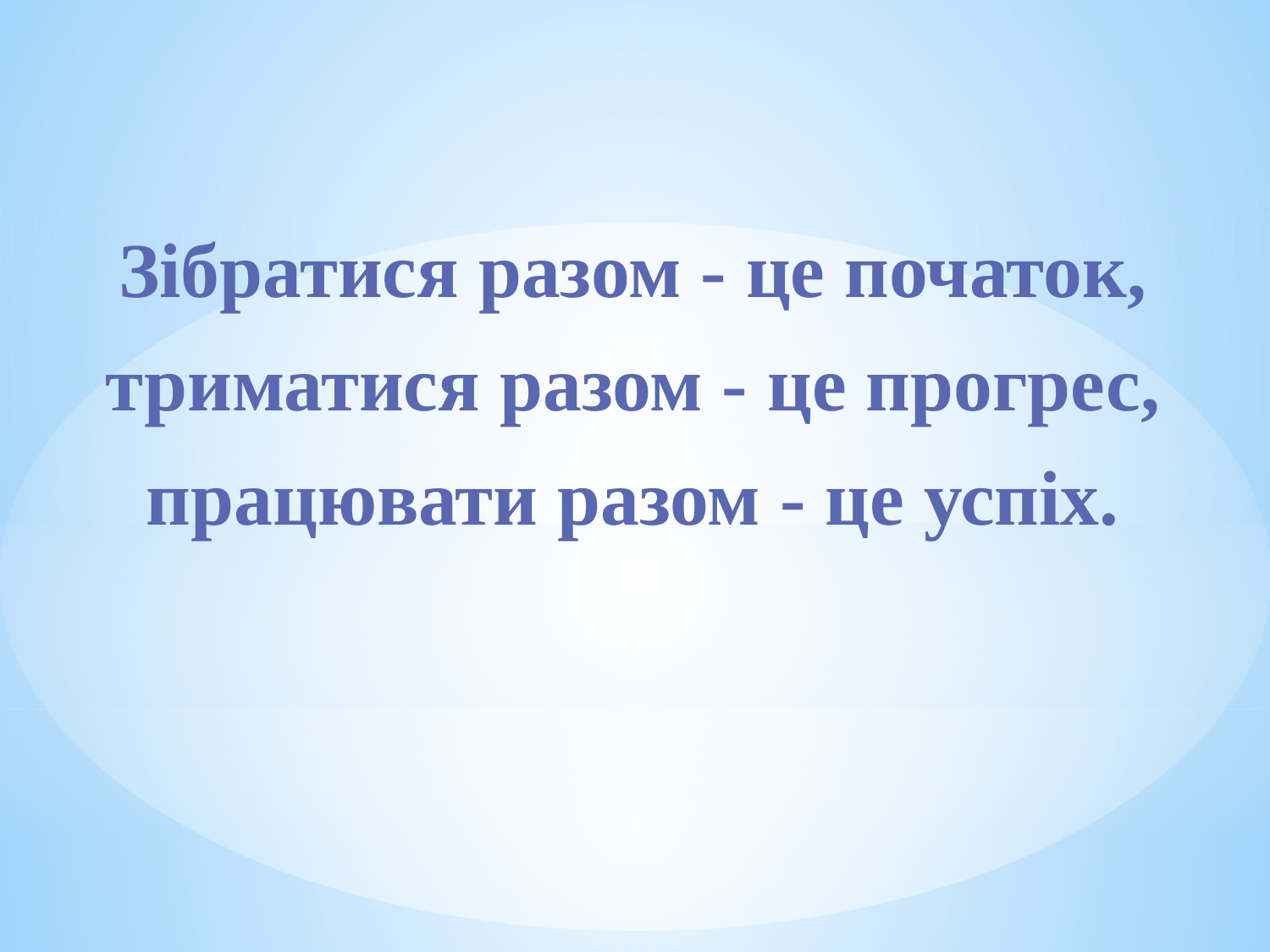

Зібратися разом - це початок,
триматися разом - це прогрес,
працювати разом - це успіх.